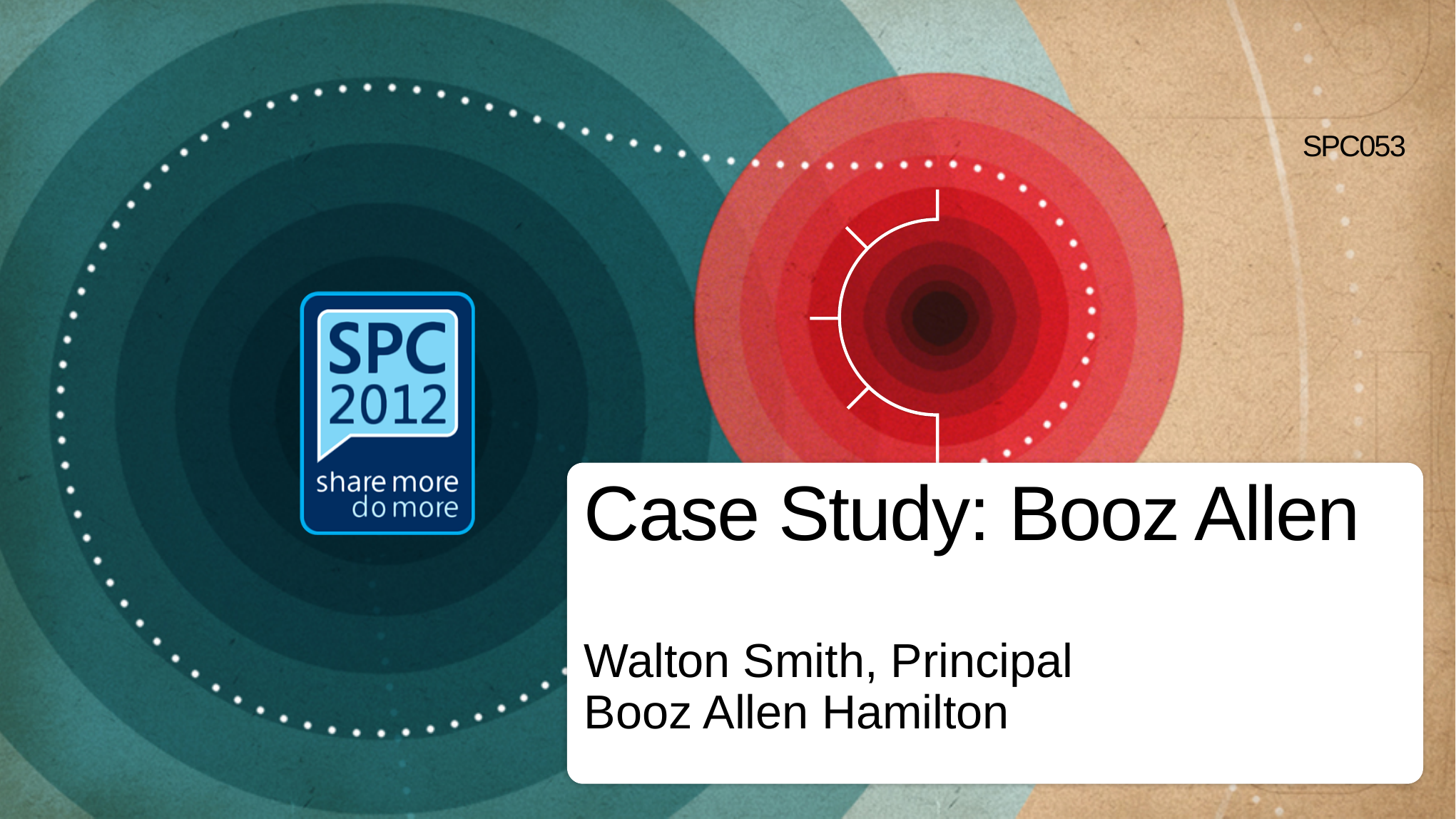

SPC053
# Case Study: Booz Allen
Walton Smith, Principal
Booz Allen Hamilton